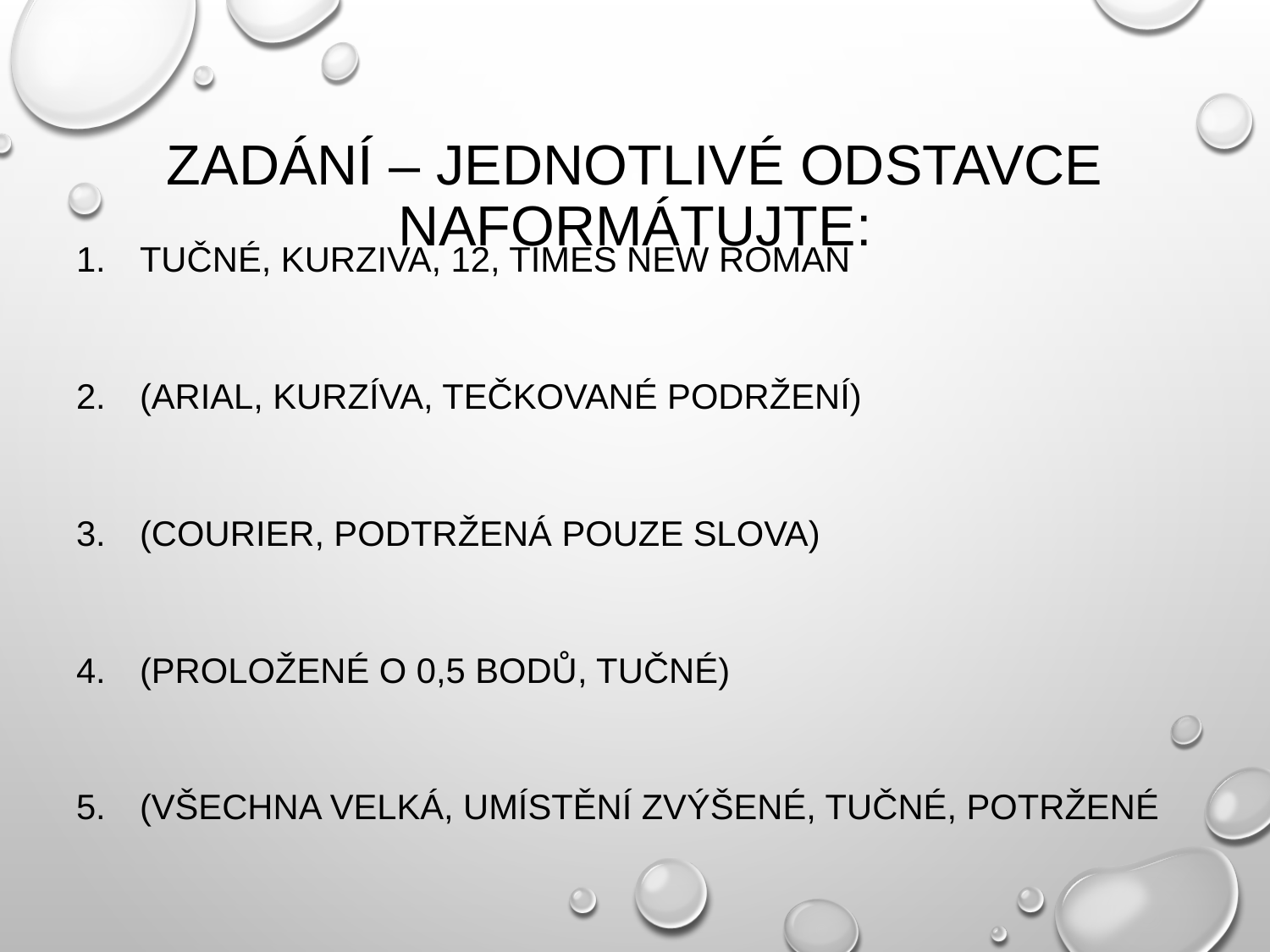

# Zadání – jednotlivé odstavce naformátujte:
tučné, kurziva, 12, Times New Roman

(Arial, kurzíva, tečkované podržení)

(Courier, podtrženÁ pouze slova)

(proložené o 0,5 bodů, tučné)

(všechna velká, umístění zvýšené, tučné, potržené